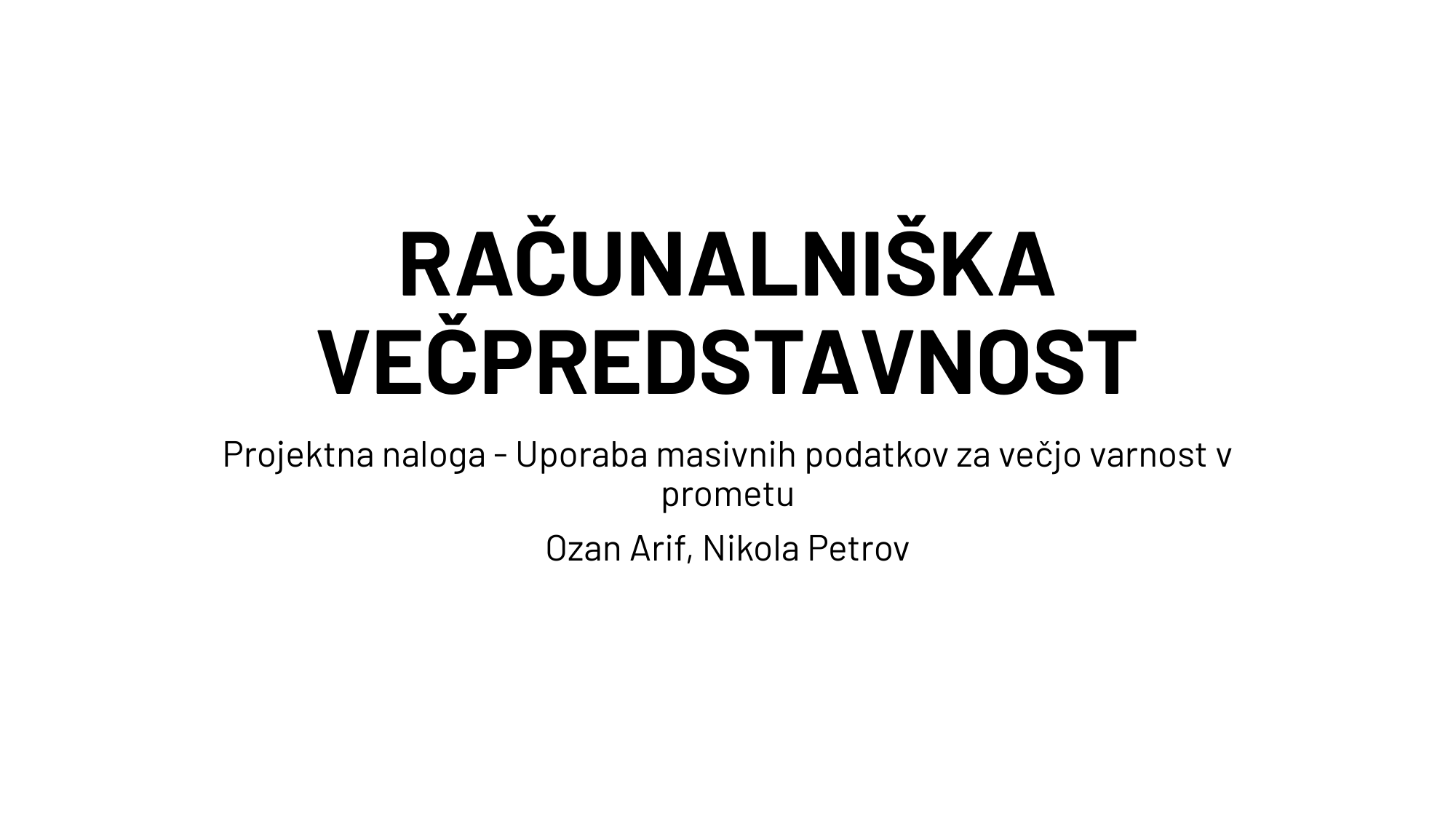

# RAČUNALNIŠKA VEČPREDSTAVNOST
Projektna naloga - Uporaba masivnih podatkov za večjo varnost v prometu
Ozan Arif, Nikola Petrov